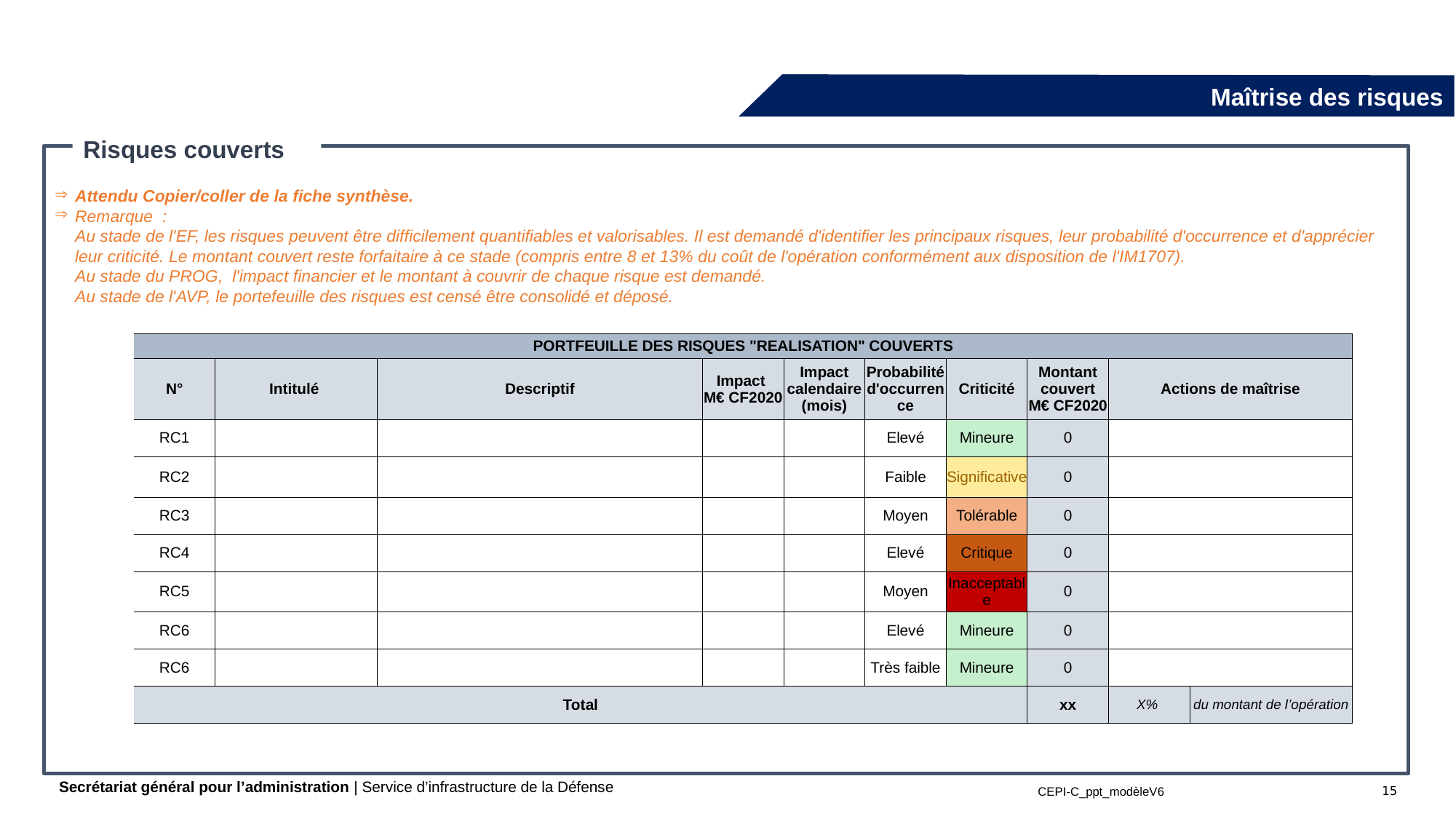

Soutenabilité financière

Maîtrise des risques
Risques couverts

Attendu Copier/coller de la fiche synthèse.
Remarque  :
Au stade de l'EF, les risques peuvent être difficilement quantifiables et valorisables. Il est demandé d'identifier les principaux risques, leur probabilité d'occurrence et d'apprécier leur criticité. Le montant couvert reste forfaitaire à ce stade (compris entre 8 et 13% du coût de l'opération conformément aux disposition de l'IM1707).
Au stade du PROG,  l'impact financier et le montant à couvrir de chaque risque est demandé.
Au stade de l'AVP, le portefeuille des risques est censé être consolidé et déposé.

| PORTFEUILLE DES RISQUES "REALISATION" COUVERTS |  |  |  |  |  |  |  |  |  |
| --- | --- | --- | --- | --- | --- | --- | --- | --- | --- |
| N° | Intitulé | Descriptif | Impact M€ CF2020 | Impact calendaire (mois) | Probabilité d'occurrence | Criticité | Montant couvert M€ CF2020 | Actions de maîtrise |  |
| RC1 |  |  |  |  | Elevé | Mineure | 0 |  |  |
| RC2 |  |  |  |  | Faible | Significative | 0 |  |  |
| RC3 |  |  |  |  | Moyen | Tolérable | 0 |  |  |
| RC4 |  |  |  |  | Elevé | Critique | 0 |  |  |
| RC5 |  |  |  |  | Moyen | Inacceptable | 0 |  |  |
| RC6 |  |  |  |  | Elevé | Mineure | 0 |  |  |
| RC6 |  |  |  |  | Très faible | Mineure | 0 |  |  |
| Total |  |  |  |  |  |  | xx | X% | du montant de l’opération |
15
CEPI-C_ppt_modèleV6